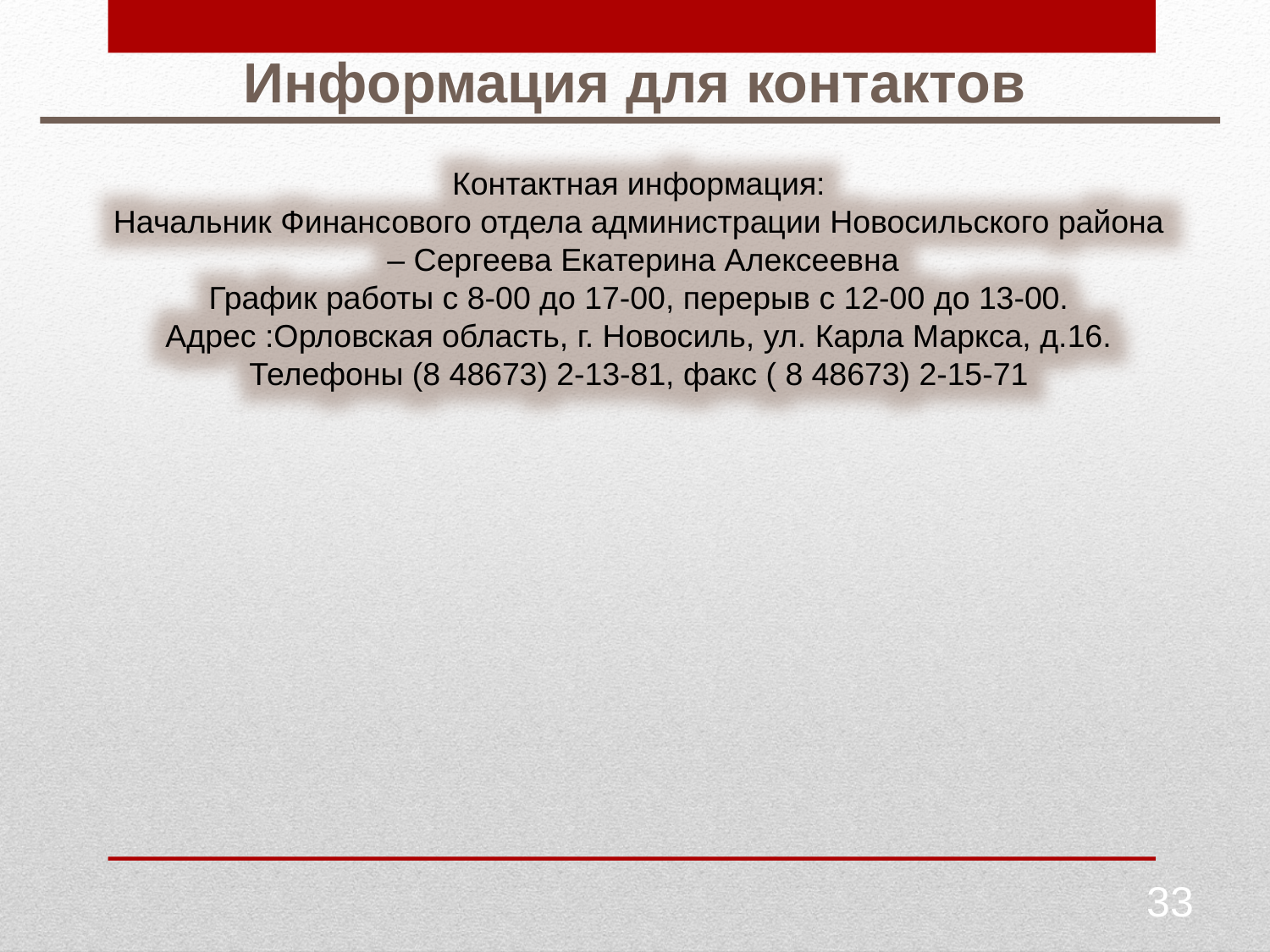

# Информация для контактов

Контактная информация:
Начальник Финансового отдела администрации Новосильского района
 – Сергеева Екатерина Алексеевна
График работы с 8-00 до 17-00, перерыв с 12-00 до 13-00.
Адрес :Орловская область, г. Новосиль, ул. Карла Маркса, д.16.
Телефоны (8 48673) 2-13-81, факс ( 8 48673) 2-15-71
33